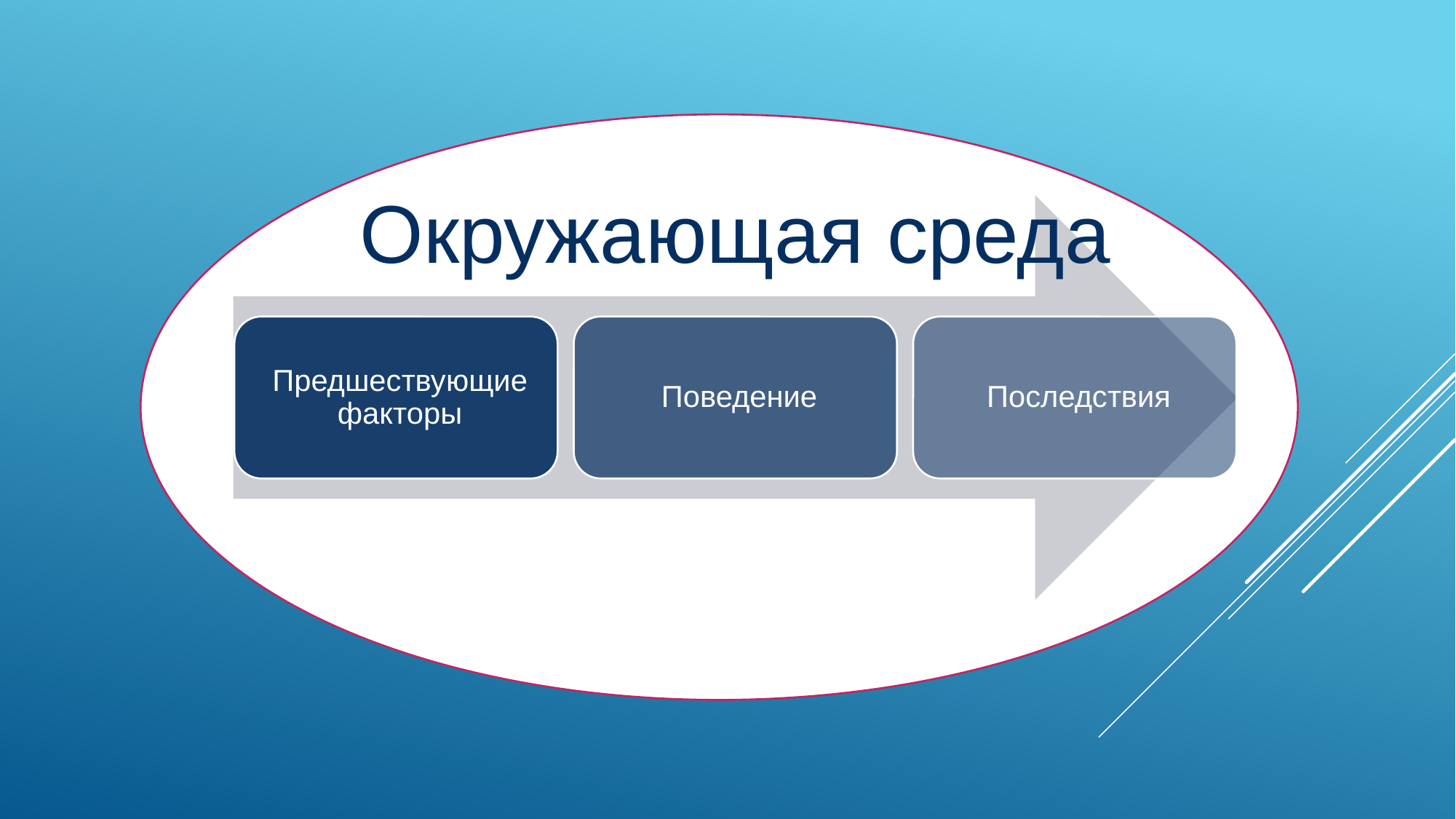

по
Окружающая среда
Предшествующие факторы
Поведение
Последствия